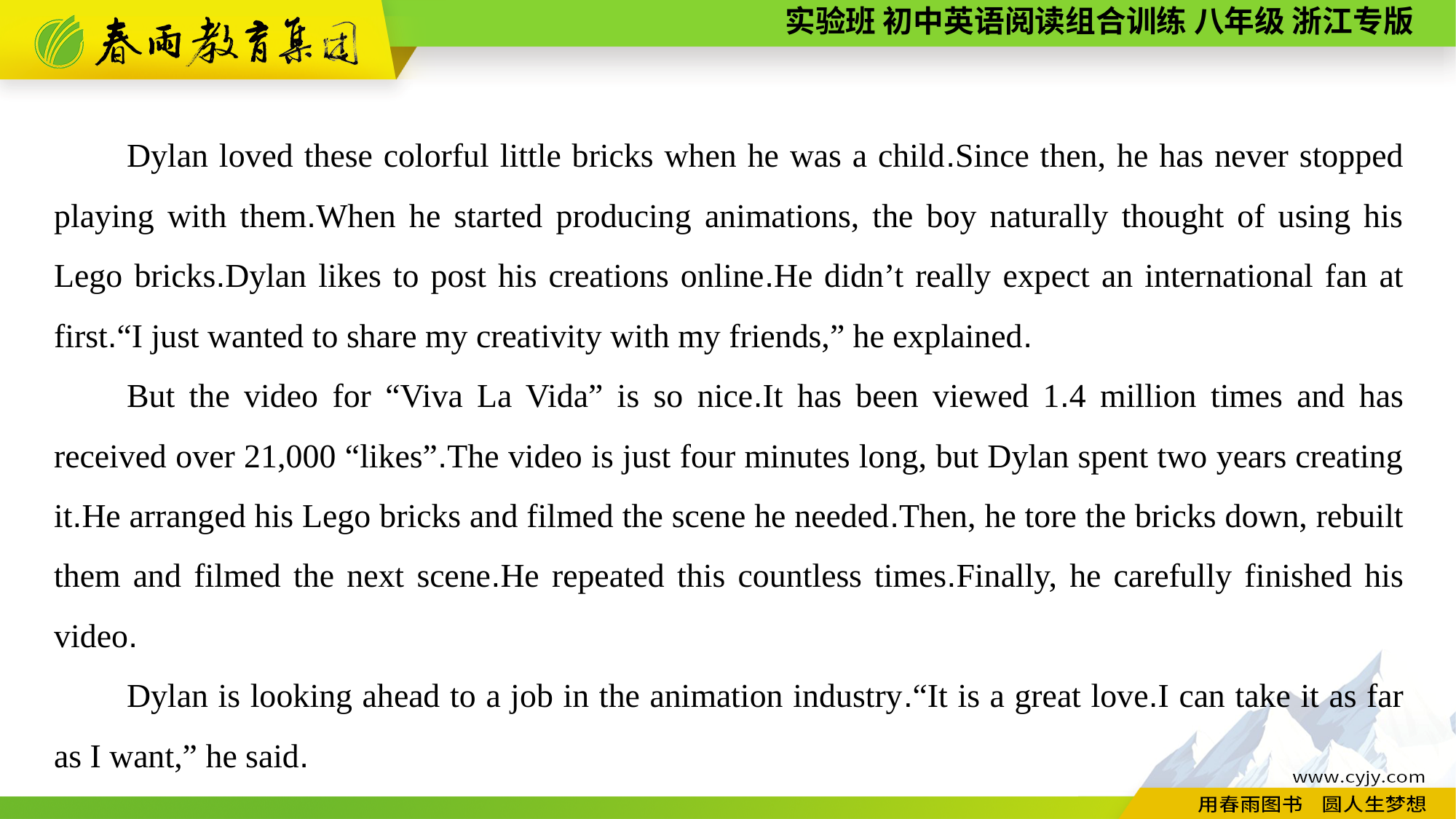

Dylan loved these colorful little bricks when he was a child.Since then, he has never stopped playing with them.When he started producing animations, the boy naturally thought of using his Lego bricks.Dylan likes to post his creations online.He didn’t really expect an international fan at first.“I just wanted to share my creativity with my friends,” he explained.
But the video for “Viva La Vida” is so nice.It has been viewed 1.4 million times and has received over 21,000 “likes”.The video is just four minutes long, but Dylan spent two years creating it.He arranged his Lego bricks and filmed the scene he needed.Then, he tore the bricks down, rebuilt them and filmed the next scene.He repeated this countless times.Finally, he carefully finished his video.
Dylan is looking ahead to a job in the animation industry.“It is a great love.I can take it as far as I want,” he said.